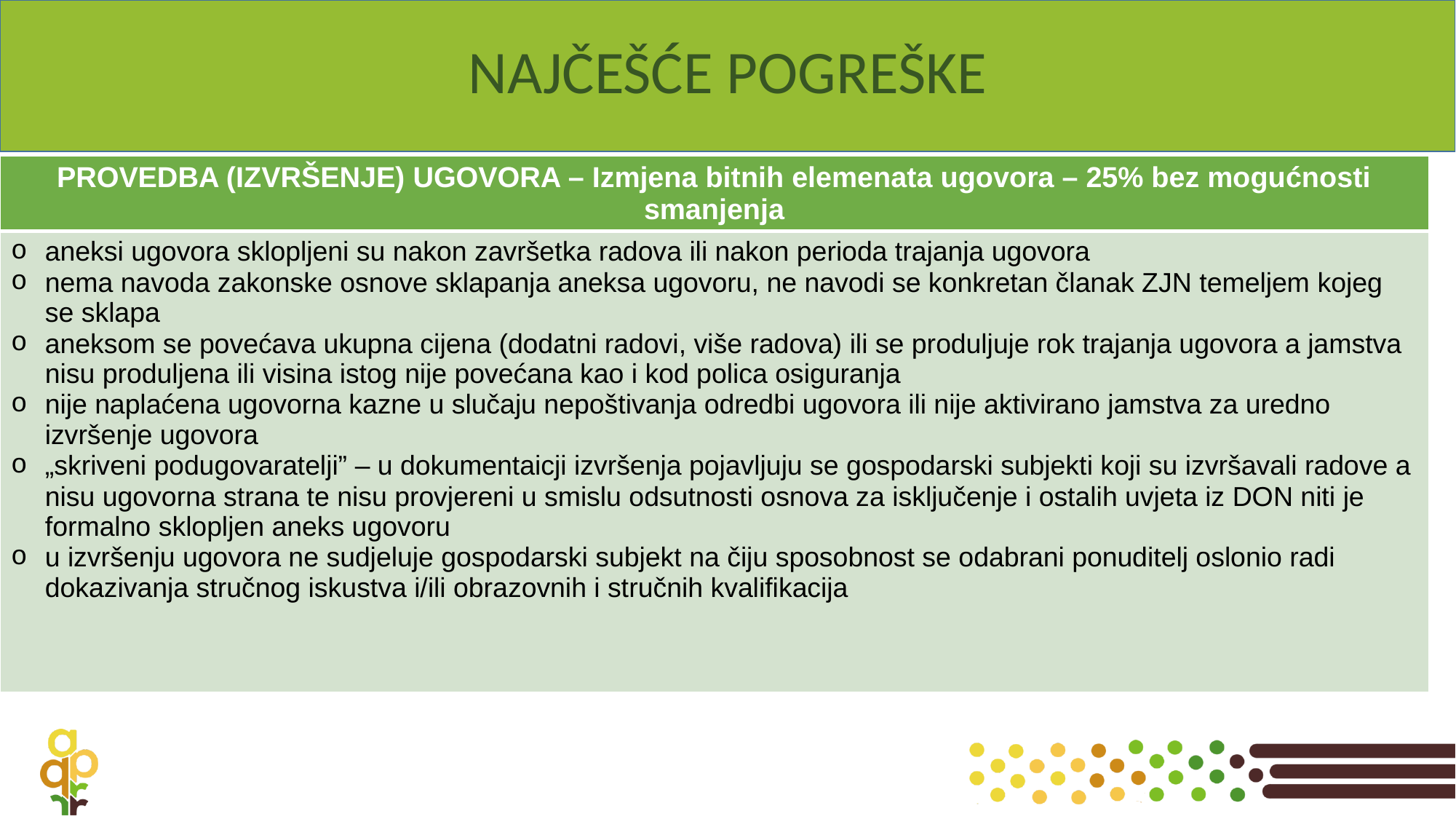

# NAJČEŠĆE POGREŠKE

| PROVEDBA (IZVRŠENJE) UGOVORA – Izmjena bitnih elemenata ugovora – 25% bez mogućnosti smanjenja |
| --- |
| aneksi ugovora sklopljeni su nakon završetka radova ili nakon perioda trajanja ugovora nema navoda zakonske osnove sklapanja aneksa ugovoru, ne navodi se konkretan članak ZJN temeljem kojeg se sklapa aneksom se povećava ukupna cijena (dodatni radovi, više radova) ili se produljuje rok trajanja ugovora a jamstva nisu produljena ili visina istog nije povećana kao i kod polica osiguranja nije naplaćena ugovorna kazne u slučaju nepoštivanja odredbi ugovora ili nije aktivirano jamstva za uredno izvršenje ugovora „skriveni podugovaratelji” – u dokumentaicji izvršenja pojavljuju se gospodarski subjekti koji su izvršavali radove a nisu ugovorna strana te nisu provjereni u smislu odsutnosti osnova za isključenje i ostalih uvjeta iz DON niti je formalno sklopljen aneks ugovoru u izvršenju ugovora ne sudjeluje gospodarski subjekt na čiju sposobnost se odabrani ponuditelj oslonio radi dokazivanja stručnog iskustva i/ili obrazovnih i stručnih kvalifikacija |